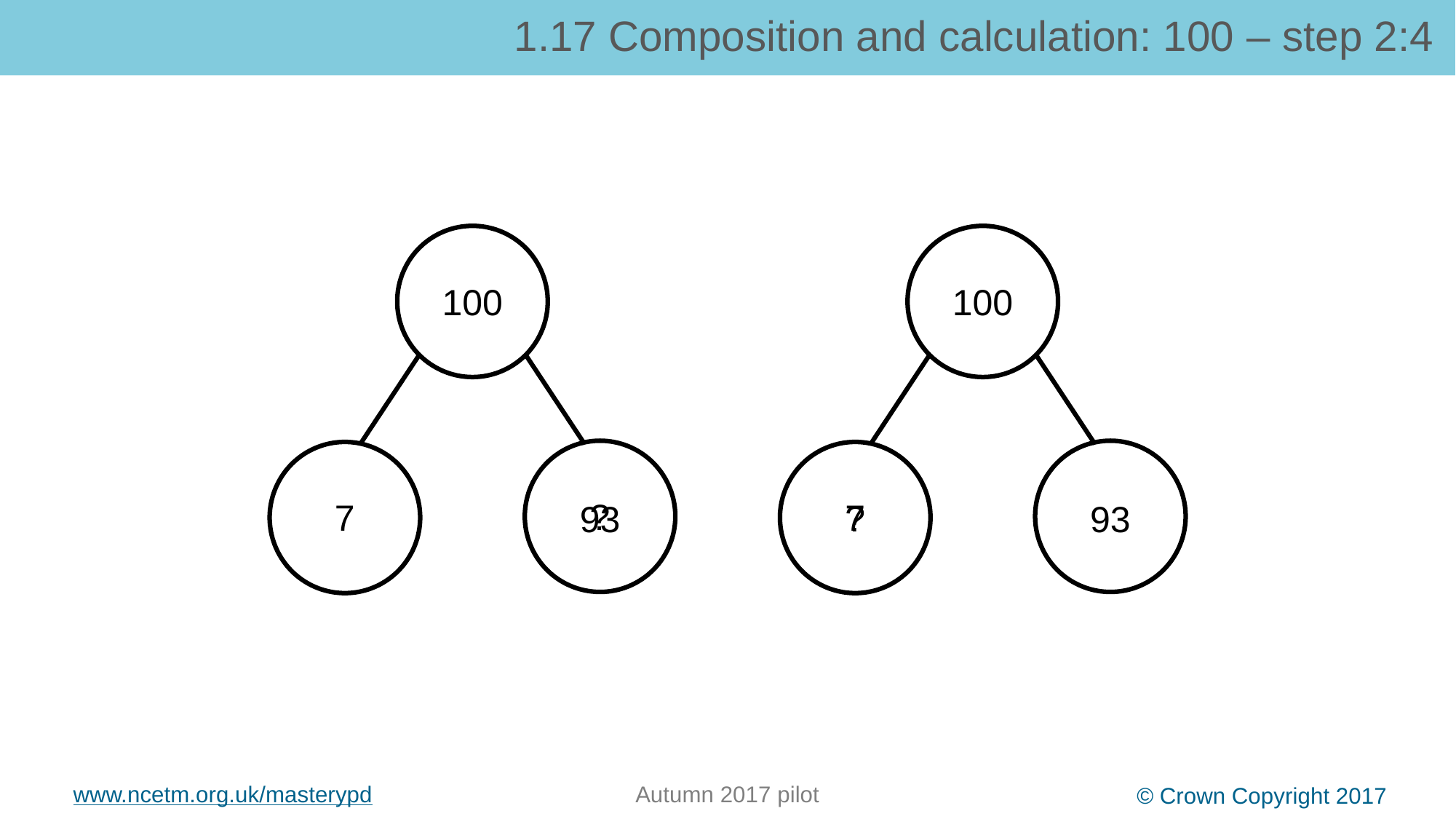

1.17 Composition and calculation: 100 – step 2:4

100
100

?
7
7
?
93
93